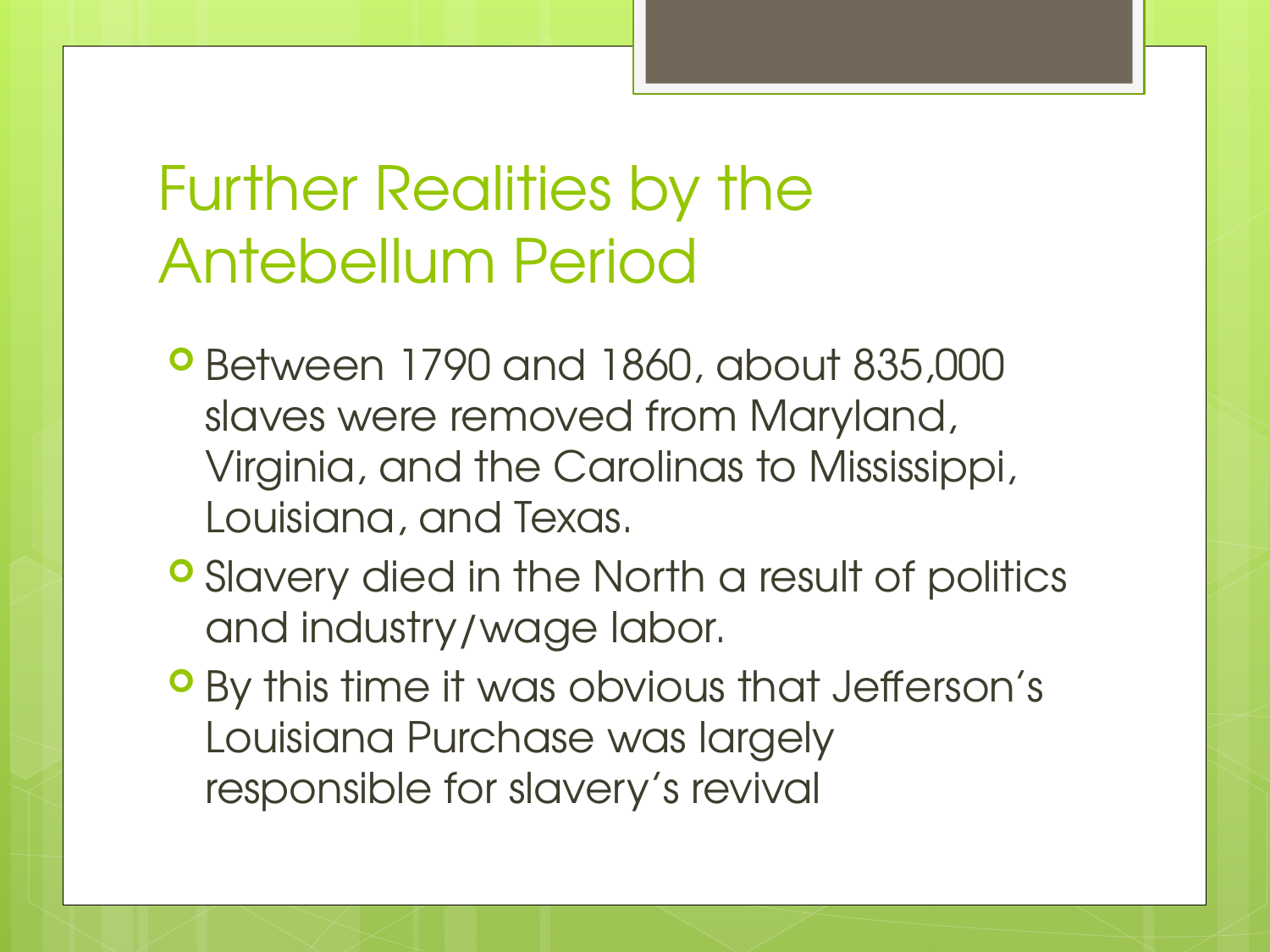

# Further Realities by the Antebellum Period
Between 1790 and 1860, about 835,000 slaves were removed from Maryland, Virginia, and the Carolinas to Mississippi, Louisiana, and Texas.
Slavery died in the North a result of politics and industry/wage labor.
By this time it was obvious that Jefferson’s Louisiana Purchase was largely responsible for slavery’s revival